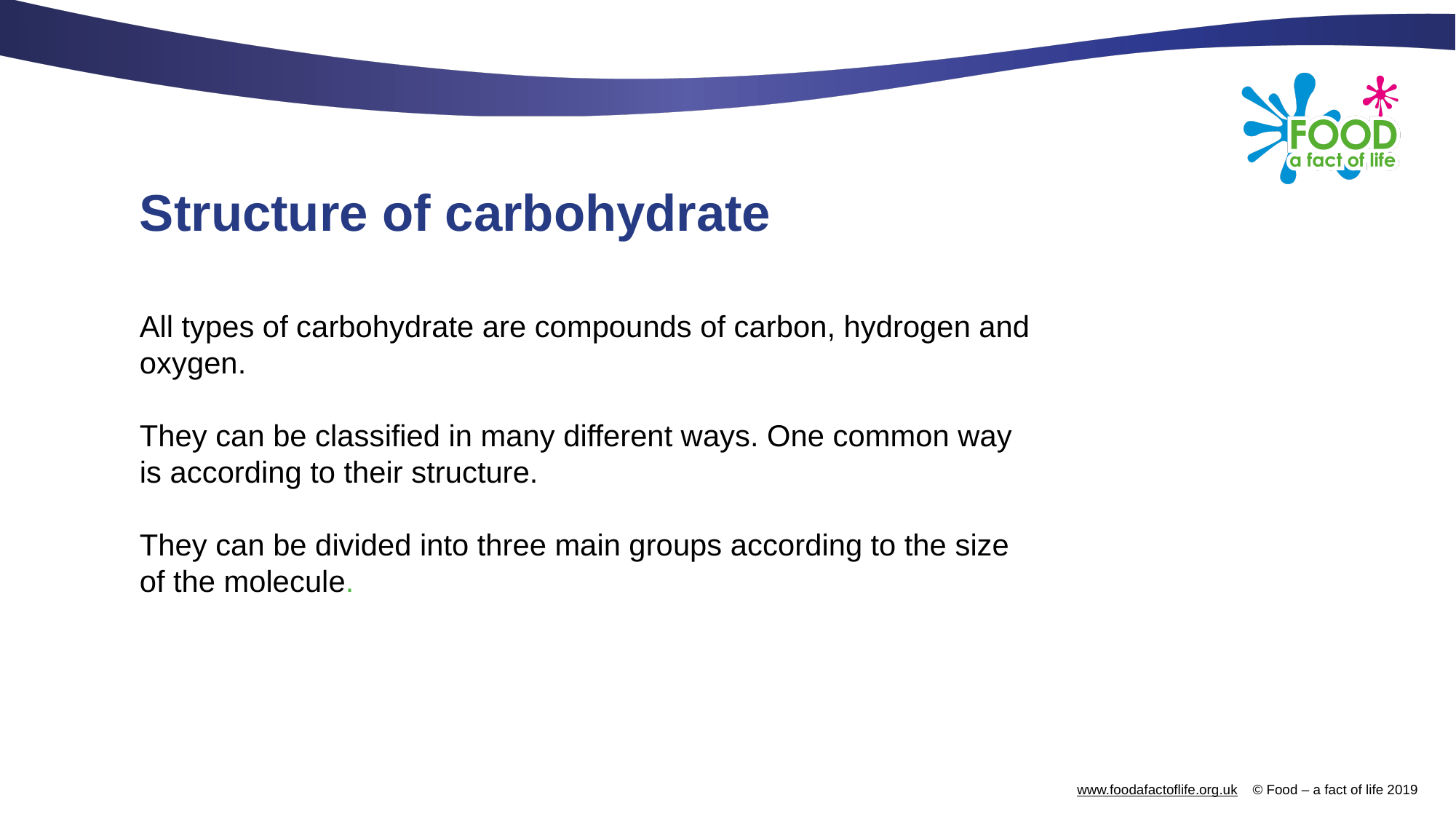

# Structure of carbohydrate
All types of carbohydrate are compounds of carbon, hydrogen and oxygen.

They can be classified in many different ways. One common way is according to their structure.

They can be divided into three main groups according to the size of the molecule.